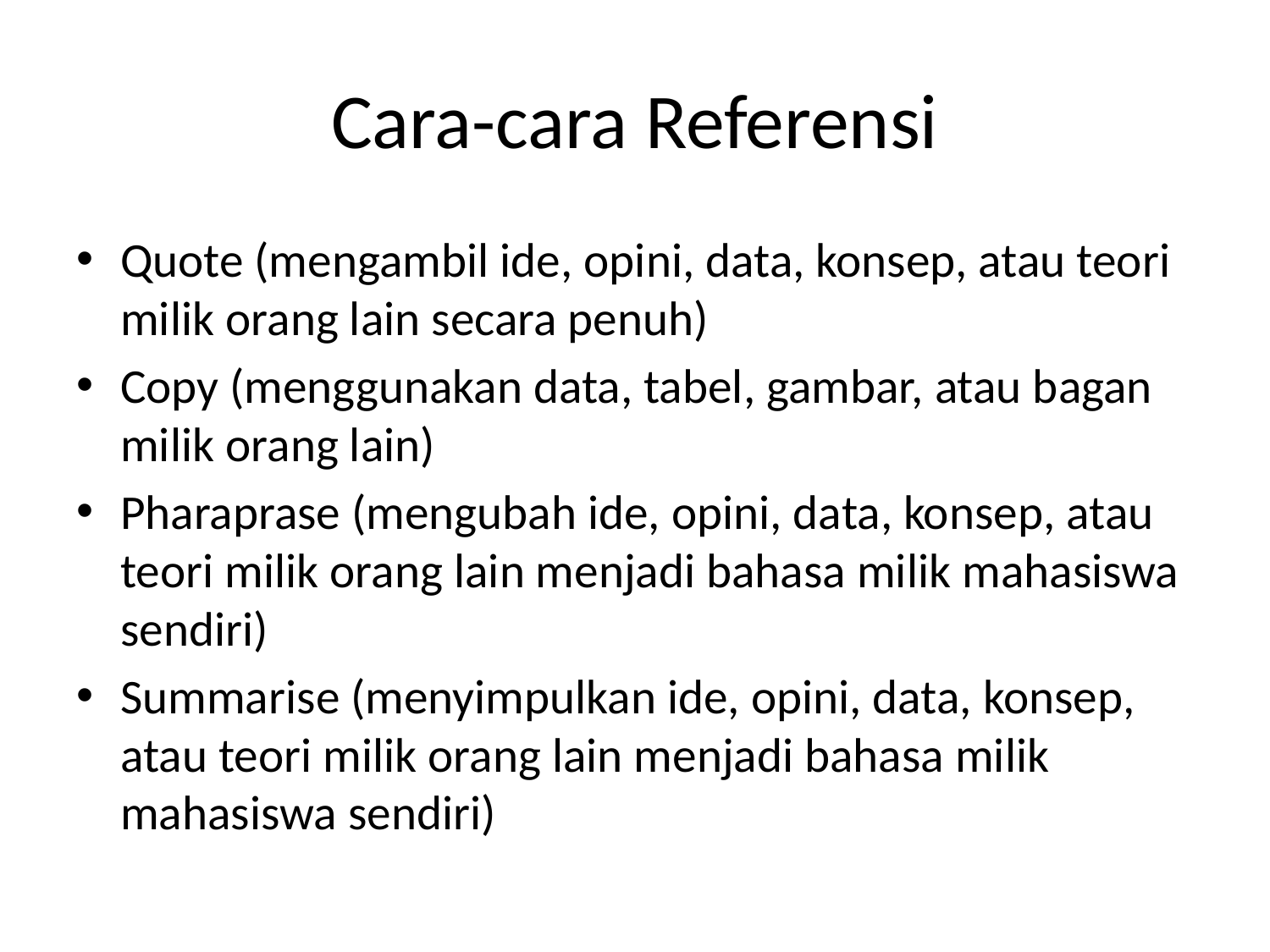

# Cara-cara Referensi
Quote (mengambil ide, opini, data, konsep, atau teori milik orang lain secara penuh)
Copy (menggunakan data, tabel, gambar, atau bagan milik orang lain)
Pharaprase (mengubah ide, opini, data, konsep, atau teori milik orang lain menjadi bahasa milik mahasiswa sendiri)
Summarise (menyimpulkan ide, opini, data, konsep, atau teori milik orang lain menjadi bahasa milik mahasiswa sendiri)